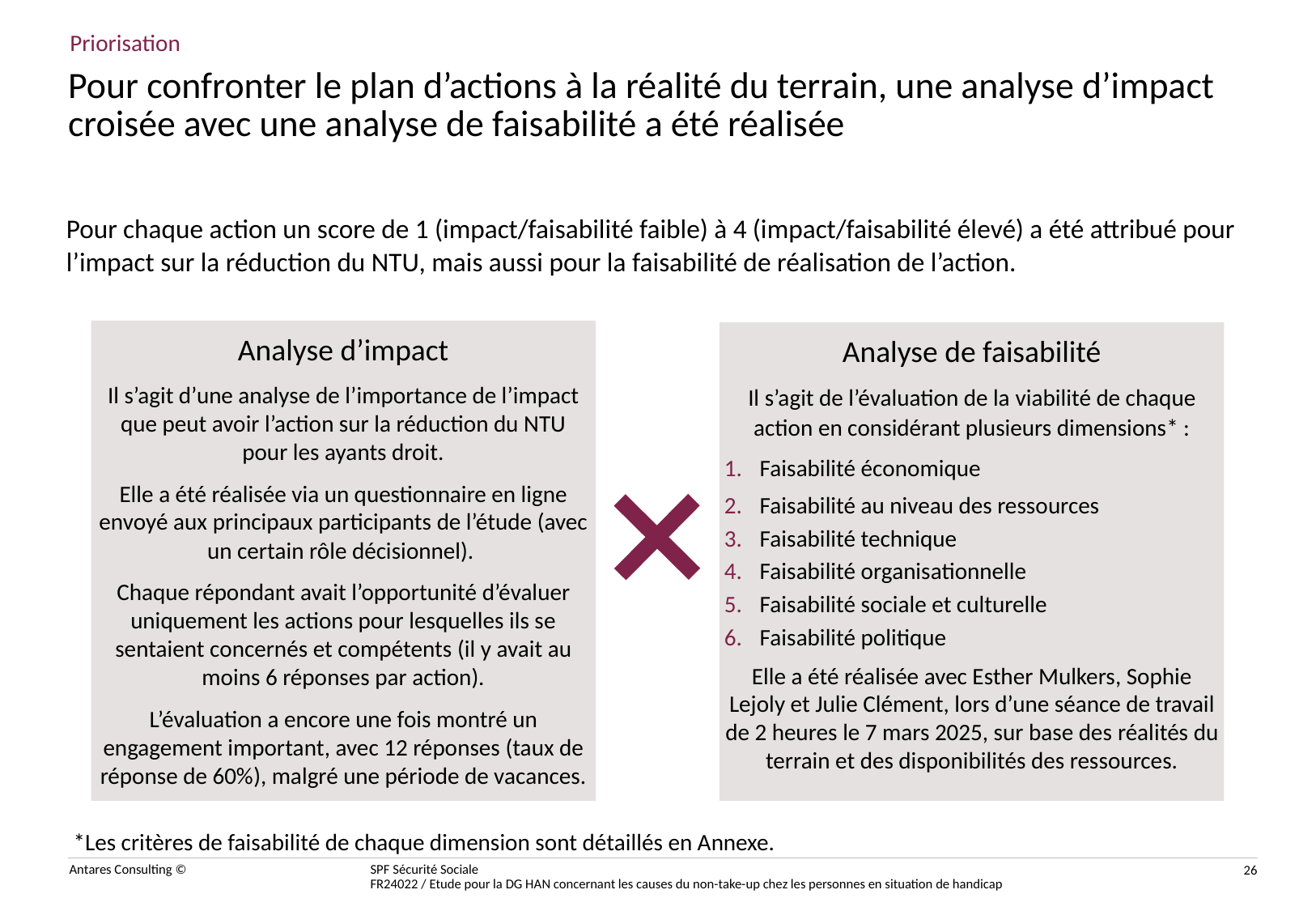

Priorisation
# Pour confronter le plan d’actions à la réalité du terrain, une analyse d’impact croisée avec une analyse de faisabilité a été réalisée
Pour chaque action un score de 1 (impact/faisabilité faible) à 4 (impact/faisabilité élevé) a été attribué pour l’impact sur la réduction du NTU, mais aussi pour la faisabilité de réalisation de l’action.
Analyse d’impact
Il s’agit d’une analyse de l’importance de l’impact que peut avoir l’action sur la réduction du NTU pour les ayants droit.
Elle a été réalisée via un questionnaire en ligne envoyé aux principaux participants de l’étude (avec un certain rôle décisionnel).
Chaque répondant avait l’opportunité d’évaluer uniquement les actions pour lesquelles ils se sentaient concernés et compétents (il y avait au moins 6 réponses par action).
L’évaluation a encore une fois montré un engagement important, avec 12 réponses (taux de réponse de 60%), malgré une période de vacances.
Analyse de faisabilité
Il s’agit de l’évaluation de la viabilité de chaque action en considérant plusieurs dimensions* :
Faisabilité économique
Faisabilité au niveau des ressources
Faisabilité technique
Faisabilité organisationnelle
Faisabilité sociale et culturelle
Faisabilité politique
Elle a été réalisée avec Esther Mulkers, Sophie Lejoly et Julie Clément, lors d’une séance de travail de 2 heures le 7 mars 2025, sur base des réalités du terrain et des disponibilités des ressources.

*Les critères de faisabilité de chaque dimension sont détaillés en Annexe.